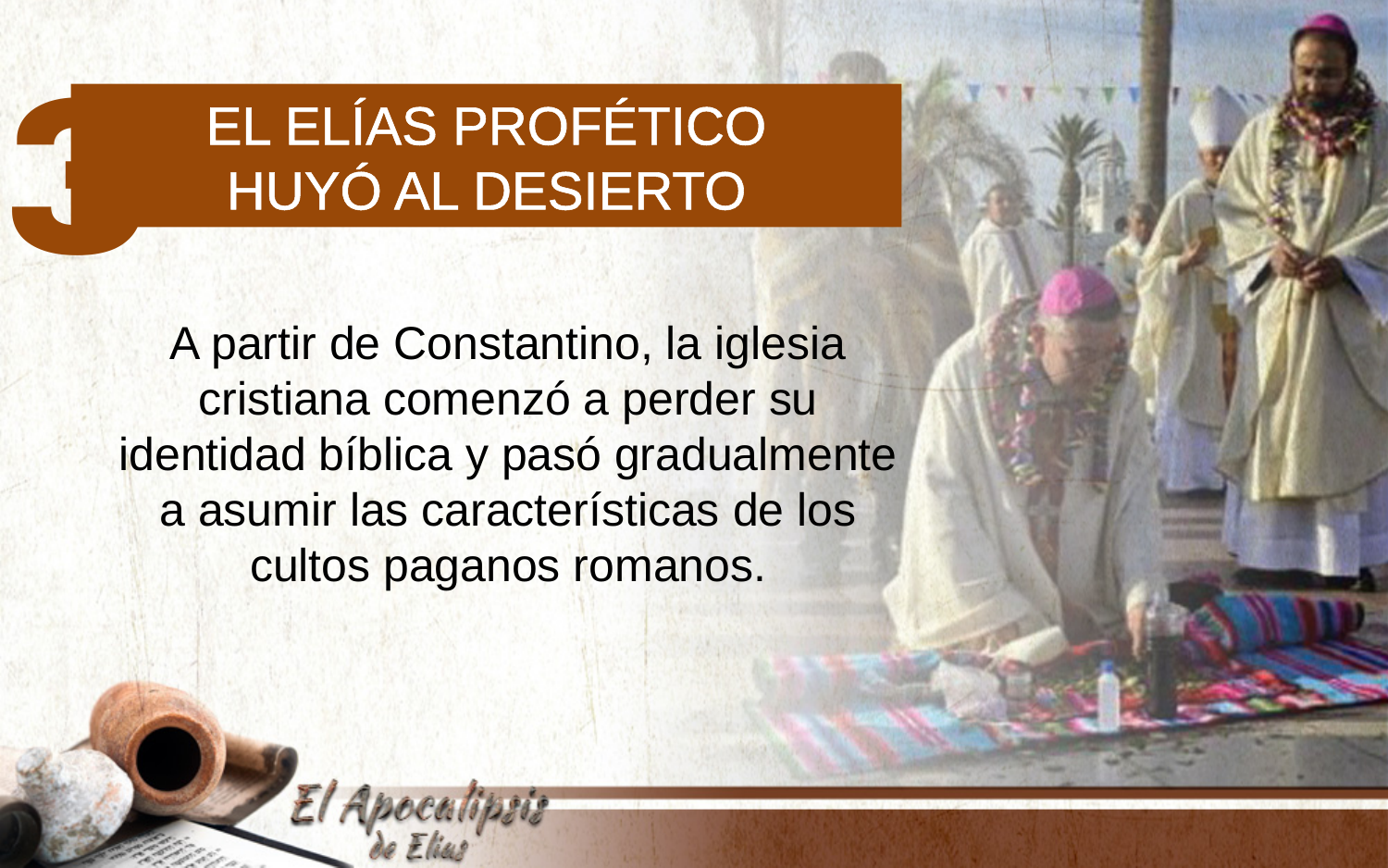

3
El Elías profético
huyó al desierto
A partir de Constantino, la iglesia cristiana comenzó a perder su identidad bíblica y pasó gradualmente a asumir las características de los cultos paganos romanos.